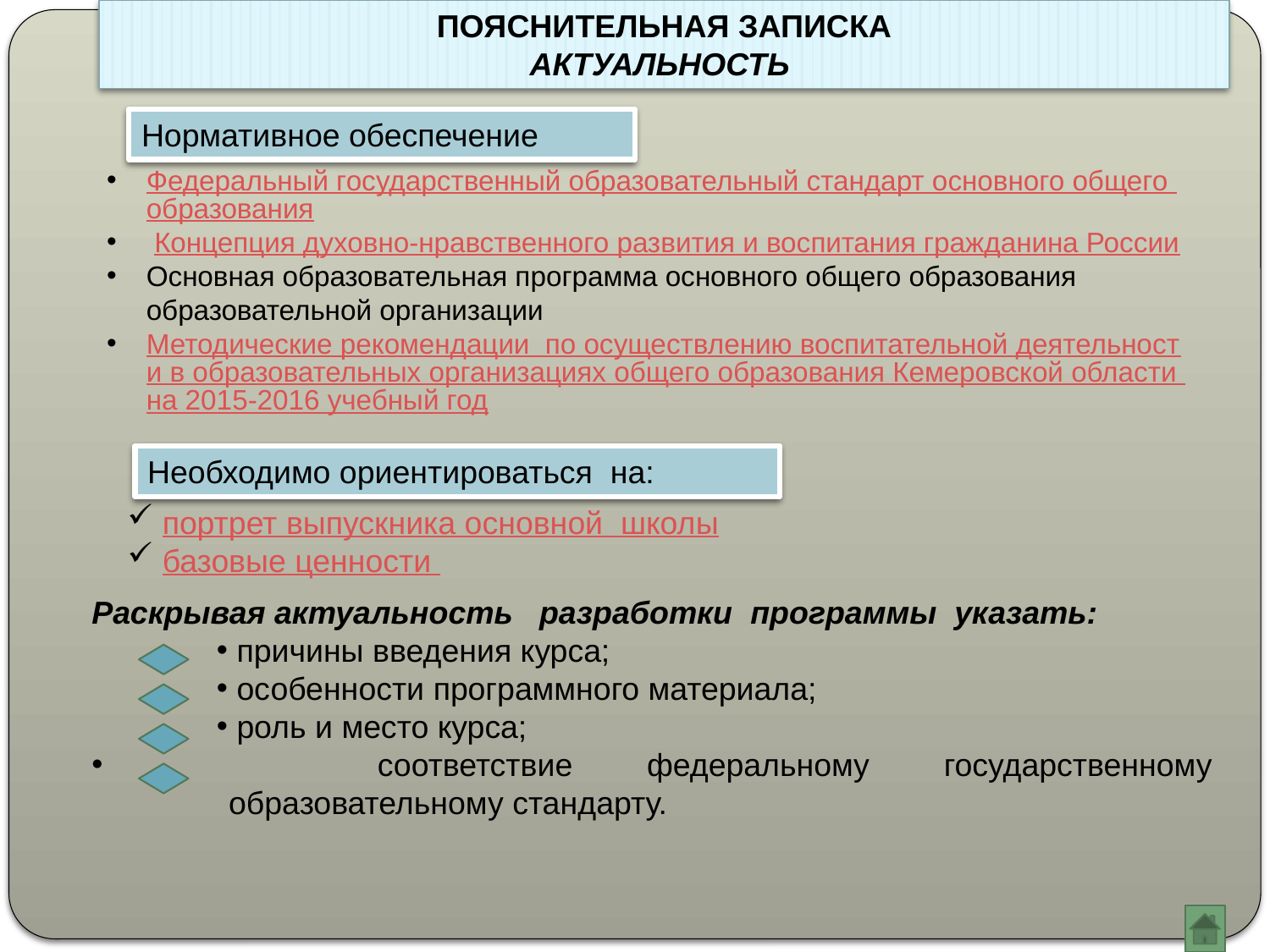

ПОЯСНИТЕЛЬНАЯ ЗАПИСКА
АКТУАЛЬНОСТЬ
Нормативное обеспечение
Федеральный государственный образовательный стандарт основного общего образования
 Концепция духовно-нравственного развития и воспитания гражданина России
Основная образовательная программа основного общего образования образовательной организации
Методические рекомендации  по осуществлению воспитательной деятельности в образовательных организациях общего образования Кемеровской области на 2015-2016 учебный год
Необходимо ориентироваться  на:
 портрет выпускника основной  школы
 базовые ценности
Раскрывая актуальность   разработки  программы  указать:
 причины введения курса;
 особенности программного материала;
 роль и место курса;
  соответствие федеральному государственному образовательному стандарту.